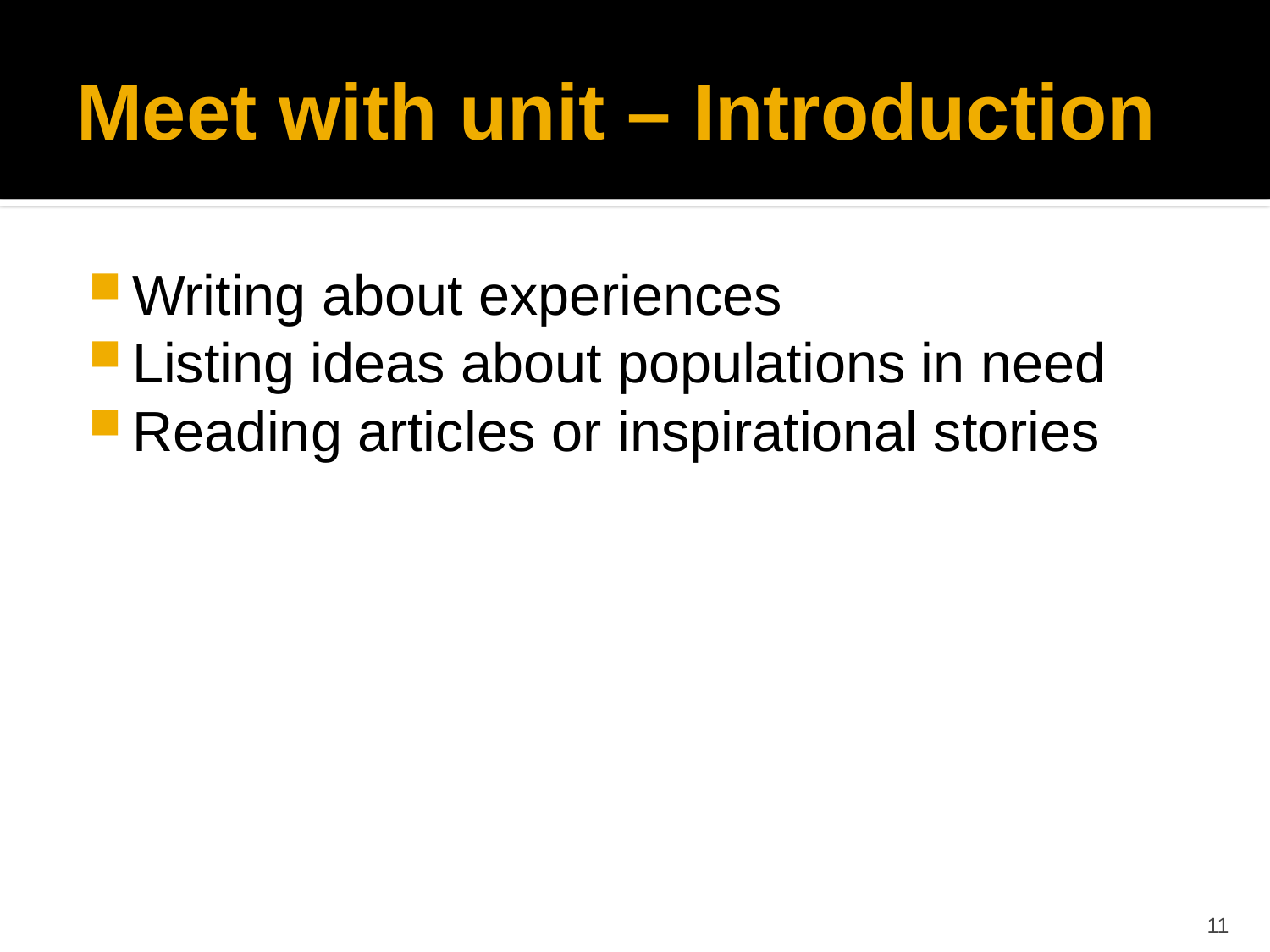

# Meet with unit – Introduction
Writing about experiences
Listing ideas about populations in need
Reading articles or inspirational stories
11